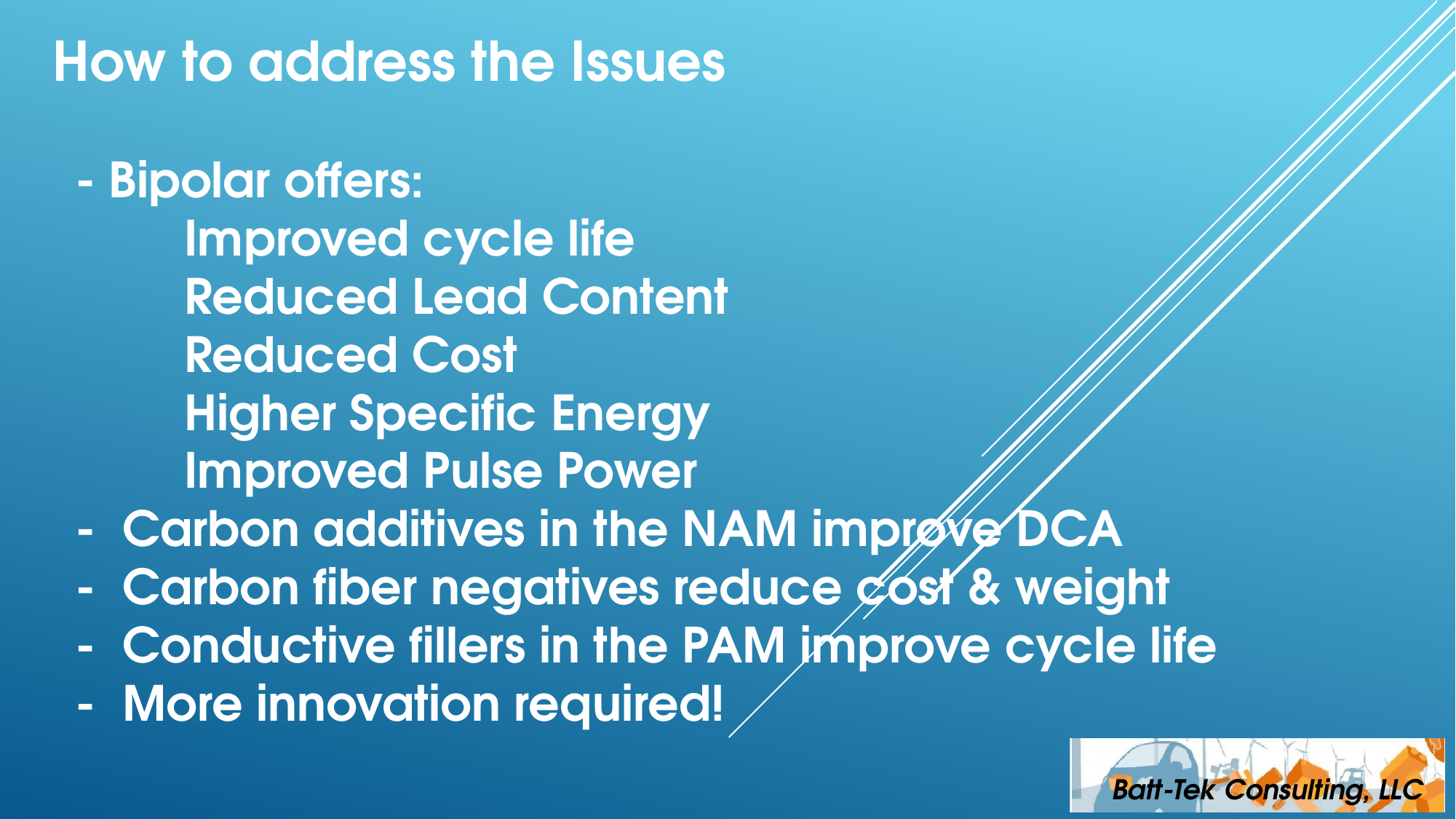

How to address the Issues
- Bipolar offers:
	Improved cycle life
	Reduced Lead Content
	Reduced Cost
	Higher Specific Energy
	Improved Pulse Power
-  Carbon additives in the NAM improve DCA
-  Carbon fiber negatives reduce cost & weight
-  Conductive fillers in the PAM improve cycle life
-  More innovation required!